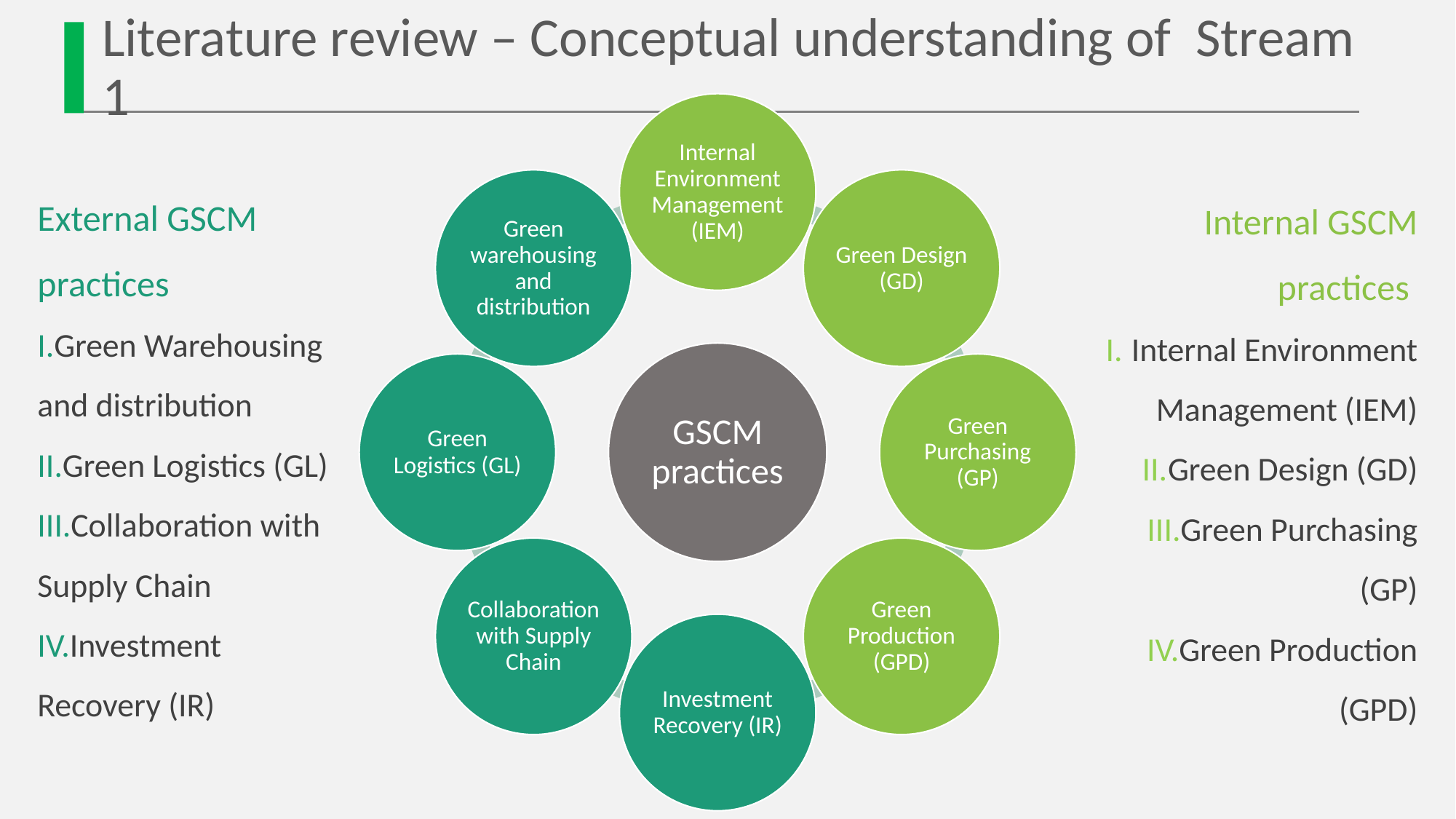

Literature review – Conceptual understanding of  Stream 1

GSCM practices
Internal Environment Management (IEM)
Green Design (GD)
Green Purchasing (GP)
Green Production (GPD)
Investment Recovery (IR)
Collaboration with Supply Chain
Green Logistics (GL)
Green warehousing and distribution
Internal GSCM practices
Internal Environment Management (IEM)
Green Design (GD)
Green Purchasing (GP)
Green Production (GPD)
External GSCM practices
Green Warehousing and distribution
Green Logistics (GL)
Collaboration with Supply Chain
Investment Recovery (IR)